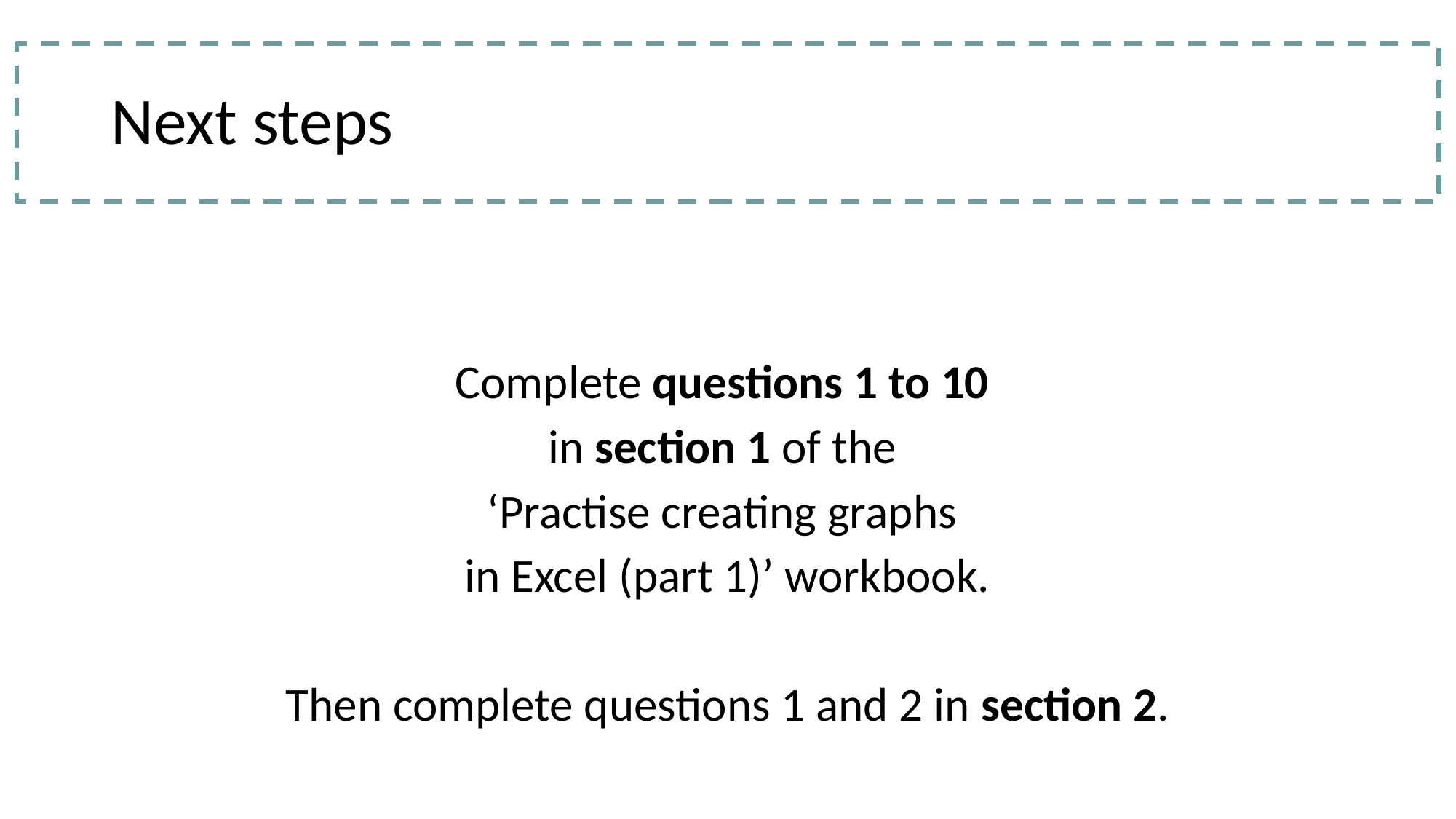

# Next steps

Complete questions 1 to 10
in section 1 of the
‘Practise creating graphs
in Excel (part 1)’ workbook.

Then complete questions 1 and 2 in section 2.